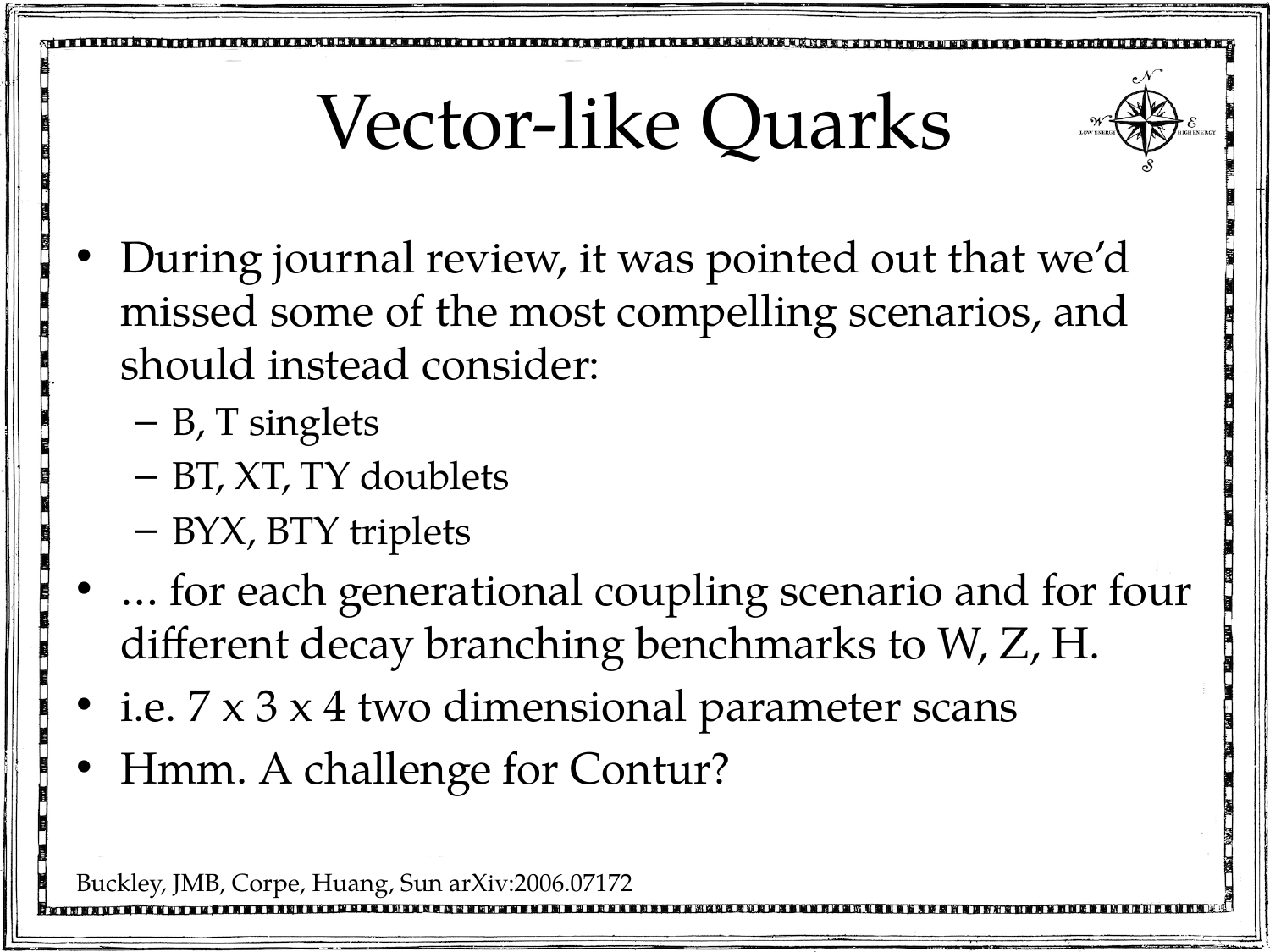

# Vector-like Quarks
During journal review, it was pointed out that we’d missed some of the most compelling scenarios, and should instead consider:
B, T singlets
BT, XT, TY doublets
BYX, BTY triplets
… for each generational coupling scenario and for four different decay branching benchmarks to W, Z, H.
i.e. 7 x 3 x 4 two dimensional parameter scans
Hmm. A challenge for Contur?
Buckley, JMB, Corpe, Huang, Sun arXiv:2006.07172